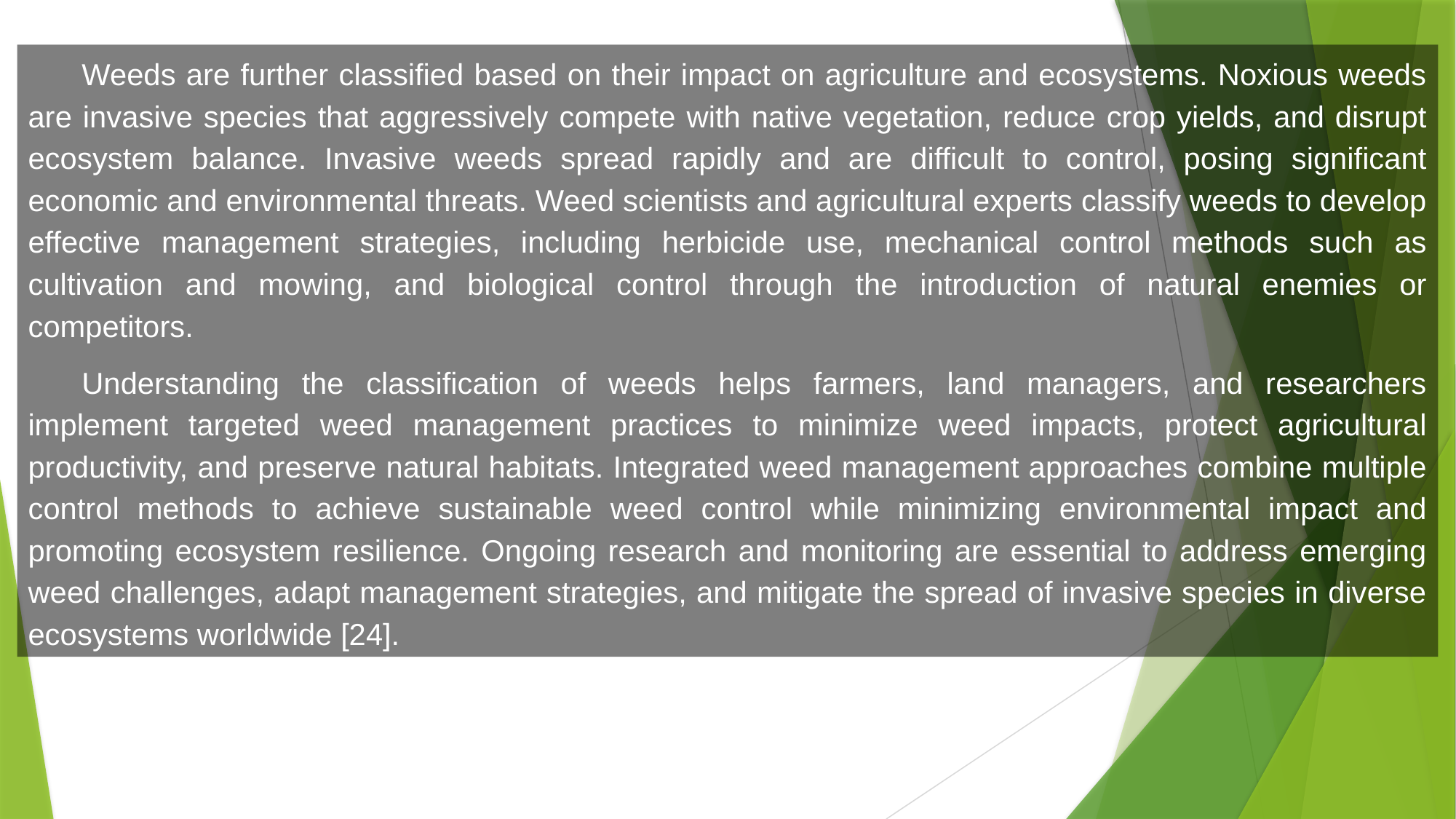

Weeds are further classified based on their impact on agriculture and ecosystems. Noxious weeds are invasive species that aggressively compete with native vegetation, reduce crop yields, and disrupt ecosystem balance. Invasive weeds spread rapidly and are difficult to control, posing significant economic and environmental threats. Weed scientists and agricultural experts classify weeds to develop effective management strategies, including herbicide use, mechanical control methods such as cultivation and mowing, and biological control through the introduction of natural enemies or competitors.
Understanding the classification of weeds helps farmers, land managers, and researchers implement targeted weed management practices to minimize weed impacts, protect agricultural productivity, and preserve natural habitats. Integrated weed management approaches combine multiple control methods to achieve sustainable weed control while minimizing environmental impact and promoting ecosystem resilience. Ongoing research and monitoring are essential to address emerging weed challenges, adapt management strategies, and mitigate the spread of invasive species in diverse ecosystems worldwide [24].